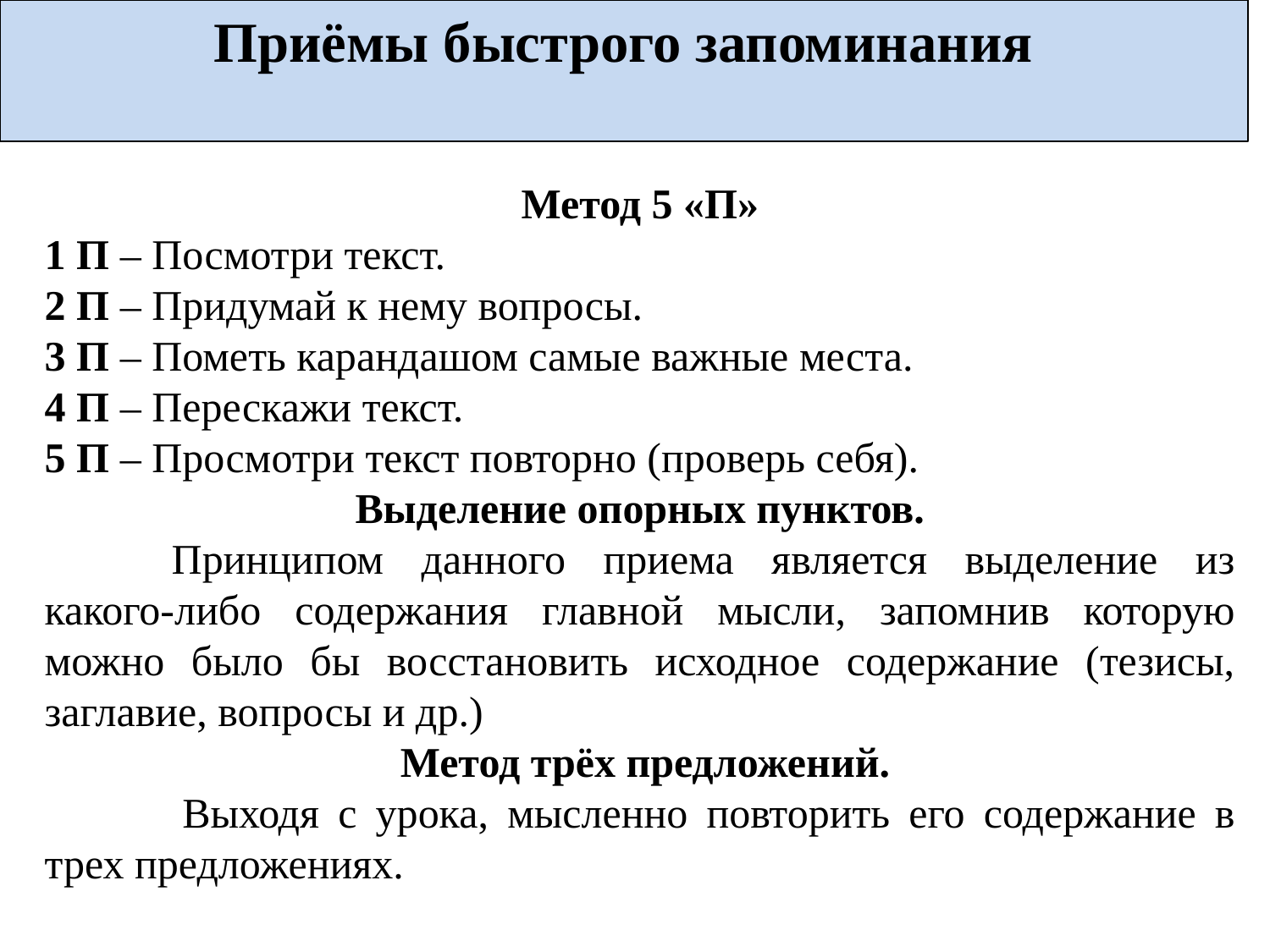

Приёмы быстрого запоминания

Метод 5 «П»
1 П – Посмотри текст.
2 П – Придумай к нему вопросы.
3 П – Пометь карандашом самые важные места.
4 П – Перескажи текст.
5 П – Просмотри текст повторно (проверь себя).
Выделение опорных пунктов.
	Принципом данного приема является выделение из какого-либо содержания главной мысли, запомнив которую можно было бы восстановить исходное содержание (тезисы, заглавие, вопросы и др.)
 Метод трёх предложений.
	 Выходя с урока, мысленно повторить его содержание в трех предложениях.